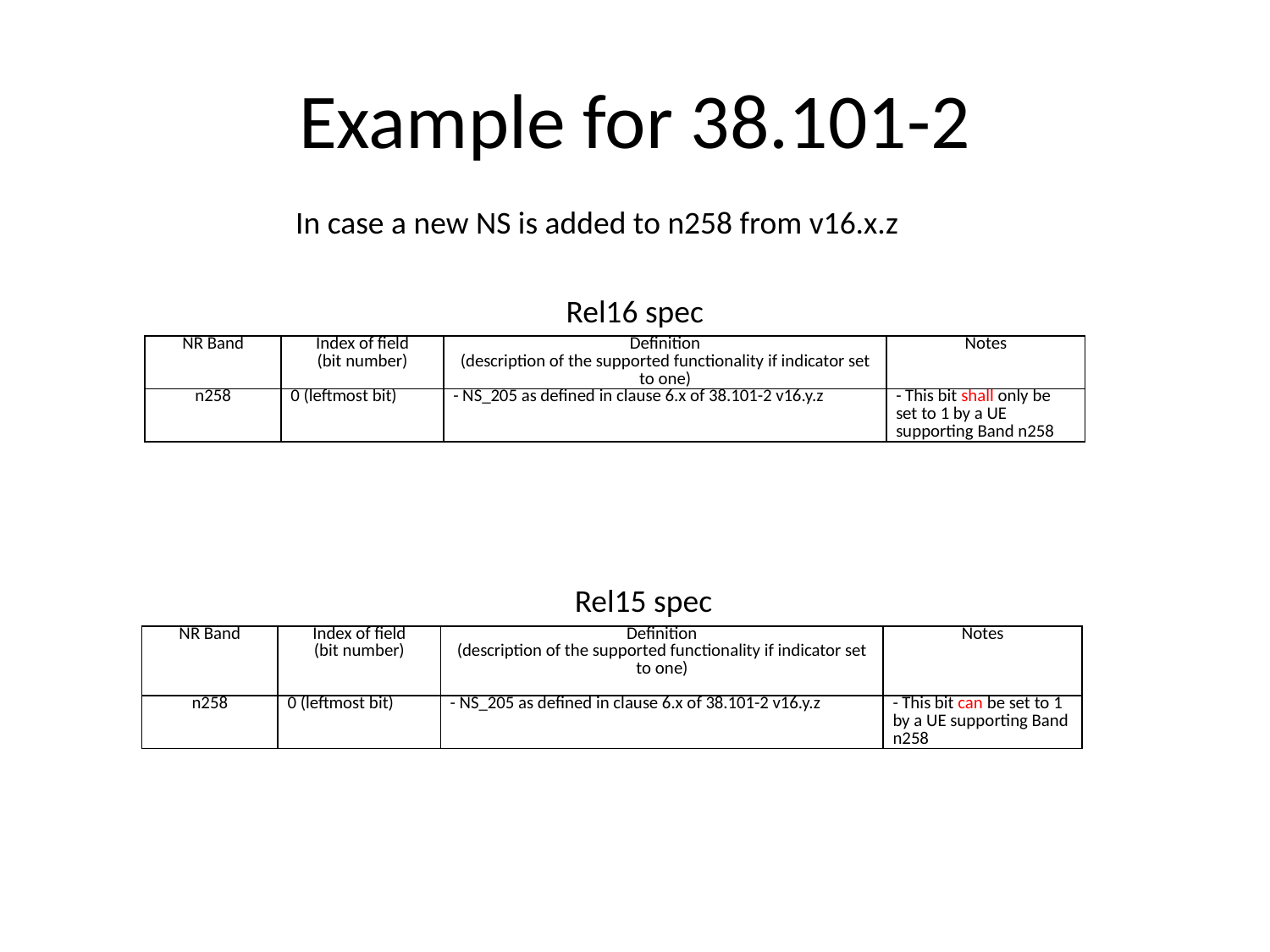

# Example for 38.101-2
In case a new NS is added to n258 from v16.x.z
Rel16 spec
| NR Band | Index of field (bit number) | Definition (description of the supported functionality if indicator set to one) | Notes |
| --- | --- | --- | --- |
| n258 | 0 (leftmost bit) | - NS\_205 as defined in clause 6.x of 38.101-2 v16.y.z | - This bit shall only be set to 1 by a UE supporting Band n258 |
Rel15 spec
| NR Band | Index of field (bit number) | Definition (description of the supported functionality if indicator set to one) | Notes |
| --- | --- | --- | --- |
| n258 | 0 (leftmost bit) | - NS\_205 as defined in clause 6.x of 38.101-2 v16.y.z | - This bit can be set to 1 by a UE supporting Band n258 |